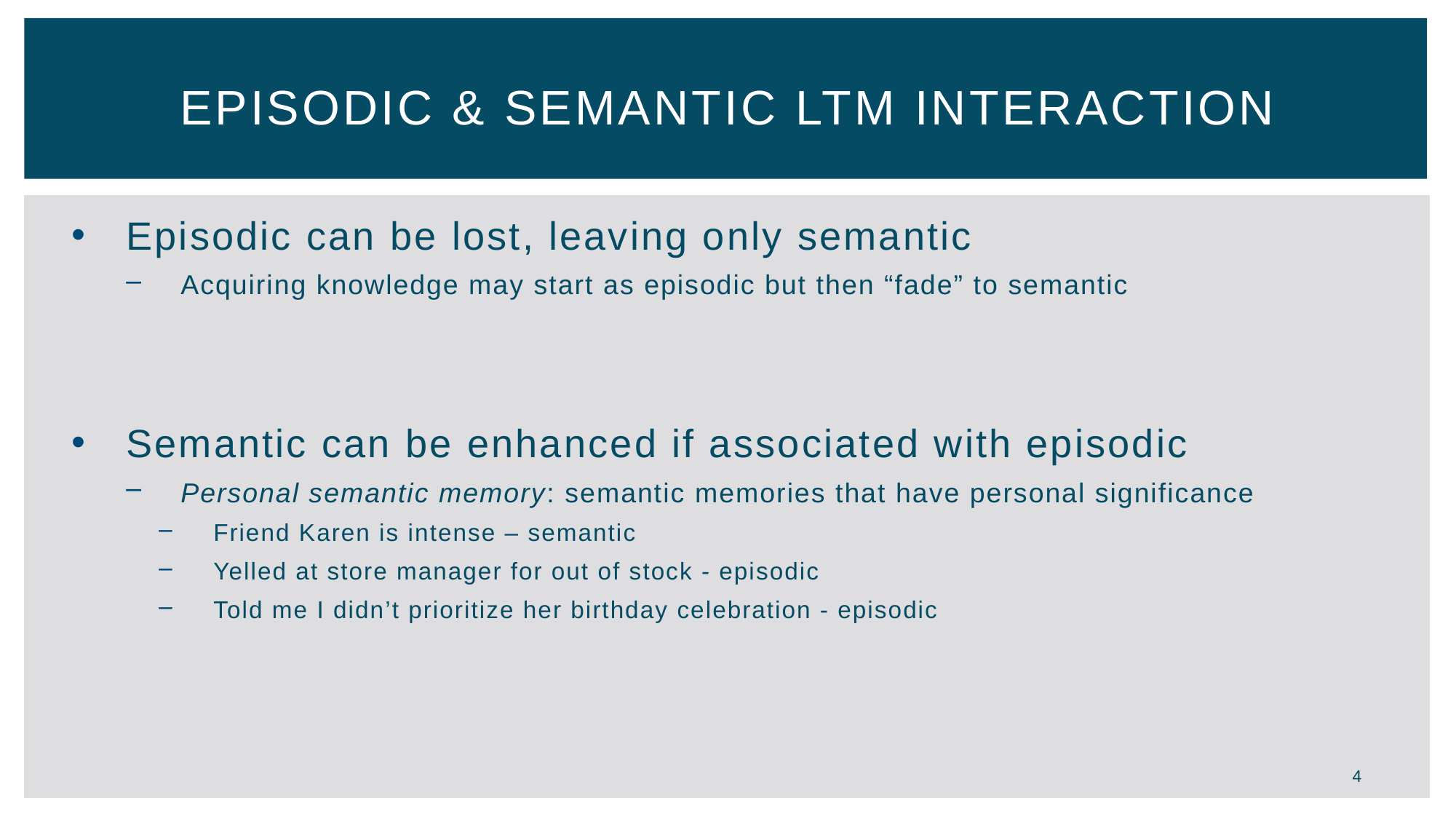

# Episodic & Semantic LTM Interaction
Episodic can be lost, leaving only semantic
Acquiring knowledge may start as episodic but then “fade” to semantic

Semantic can be enhanced if associated with episodic
Personal semantic memory: semantic memories that have personal significance
Friend Karen is intense – semantic
Yelled at store manager for out of stock - episodic
Told me I didn’t prioritize her birthday celebration - episodic

4